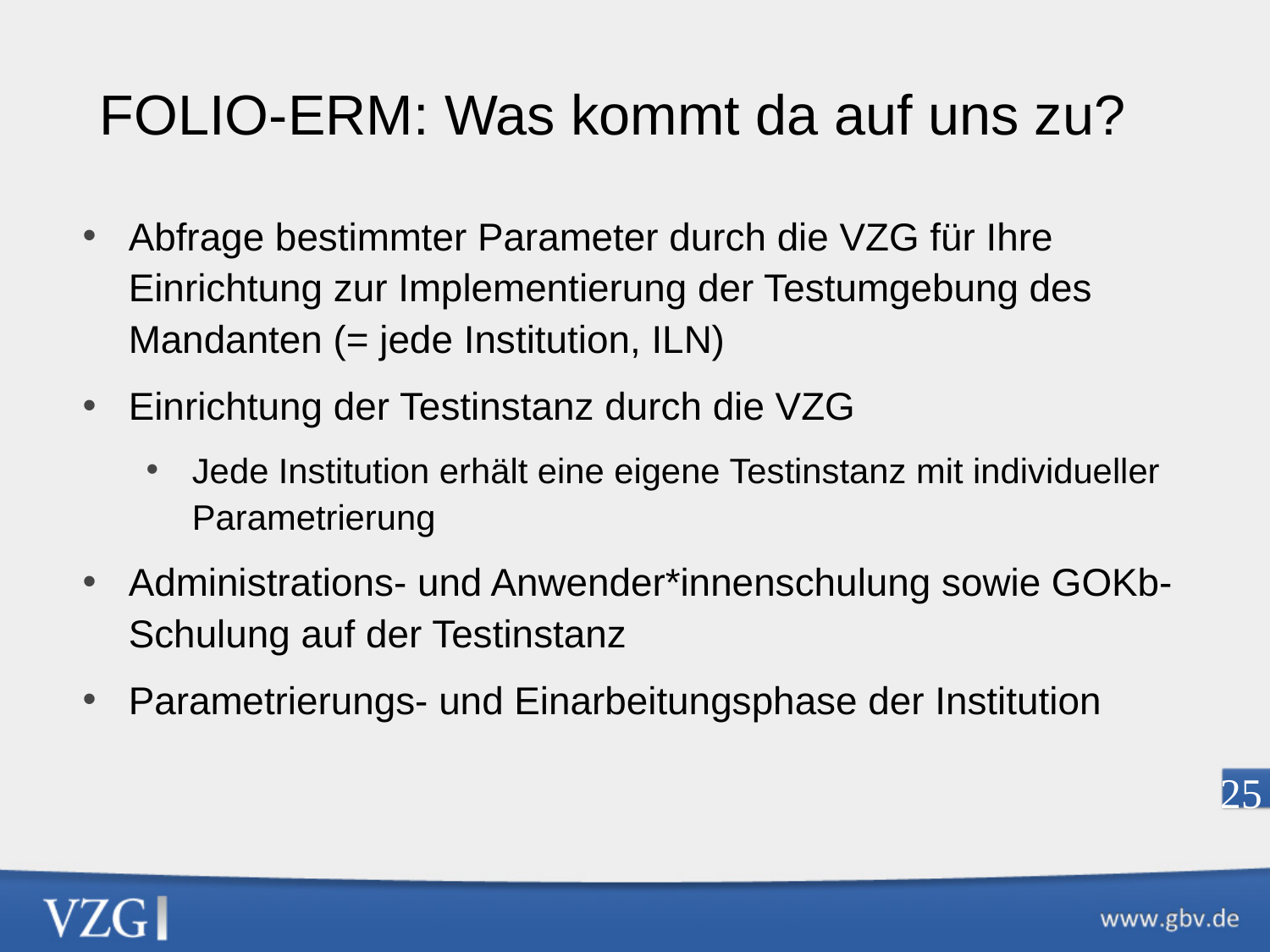

FOLIO-ERM: Was kommt da auf uns zu?

Abfrage bestimmter Parameter durch die VZG für Ihre Einrichtung zur Implementierung der Testumgebung des Mandanten (= jede Institution, ILN)
Einrichtung der Testinstanz durch die VZG
Jede Institution erhält eine eigene Testinstanz mit individueller Parametrierung
Administrations- und Anwender*innenschulung sowie GOKb-Schulung auf der Testinstanz
Parametrierungs- und Einarbeitungsphase der Institution
25